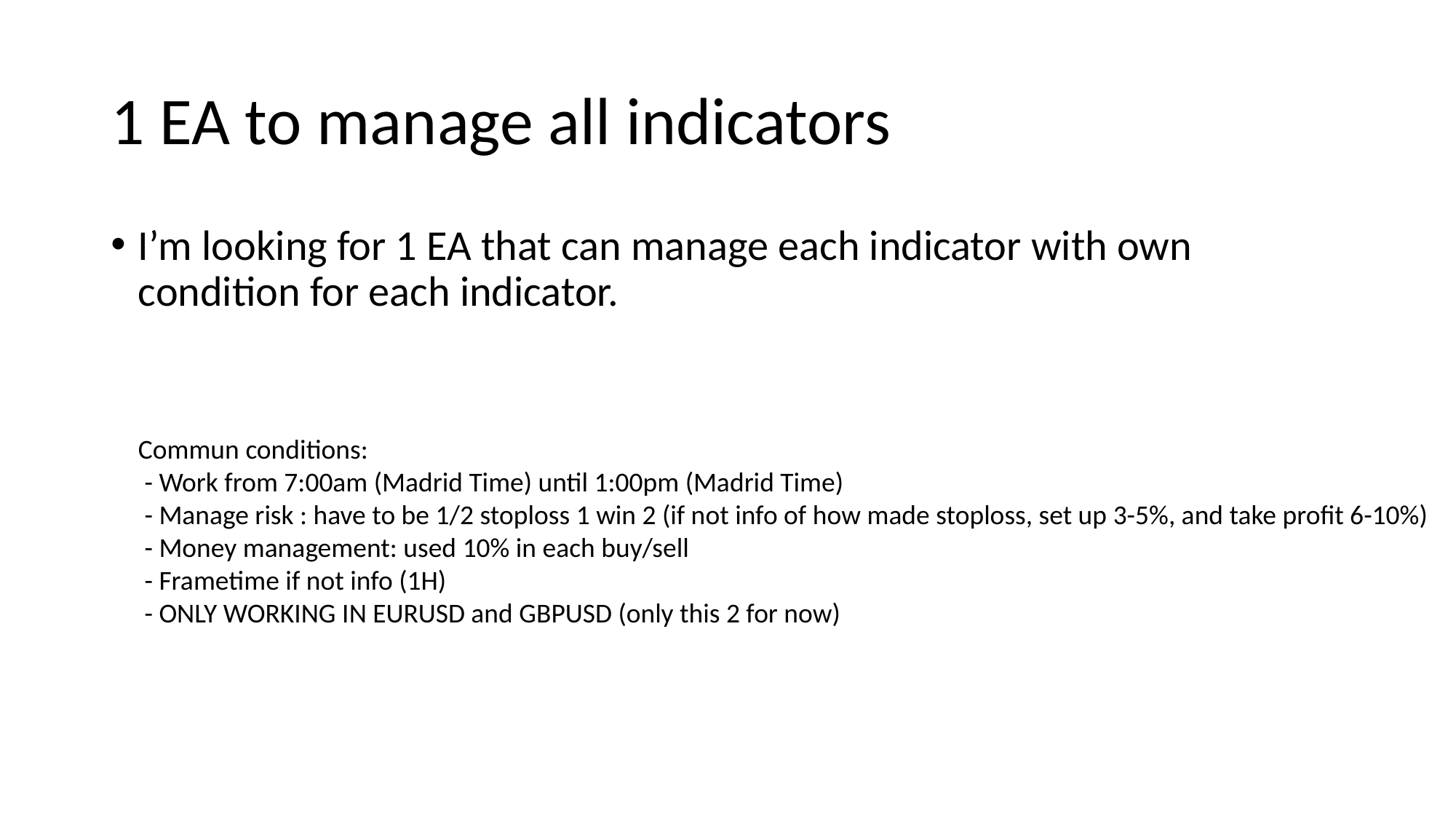

# 1 EA to manage all indicators
I’m looking for 1 EA that can manage each indicator with own condition for each indicator.
Commun conditions:
 - Work from 7:00am (Madrid Time) until 1:00pm (Madrid Time)
 - Manage risk : have to be 1/2 stoploss 1 win 2 (if not info of how made stoploss, set up 3-5%, and take profit 6-10%)
 - Money management: used 10% in each buy/sell
 - Frametime if not info (1H)
 - ONLY WORKING IN EURUSD and GBPUSD (only this 2 for now)